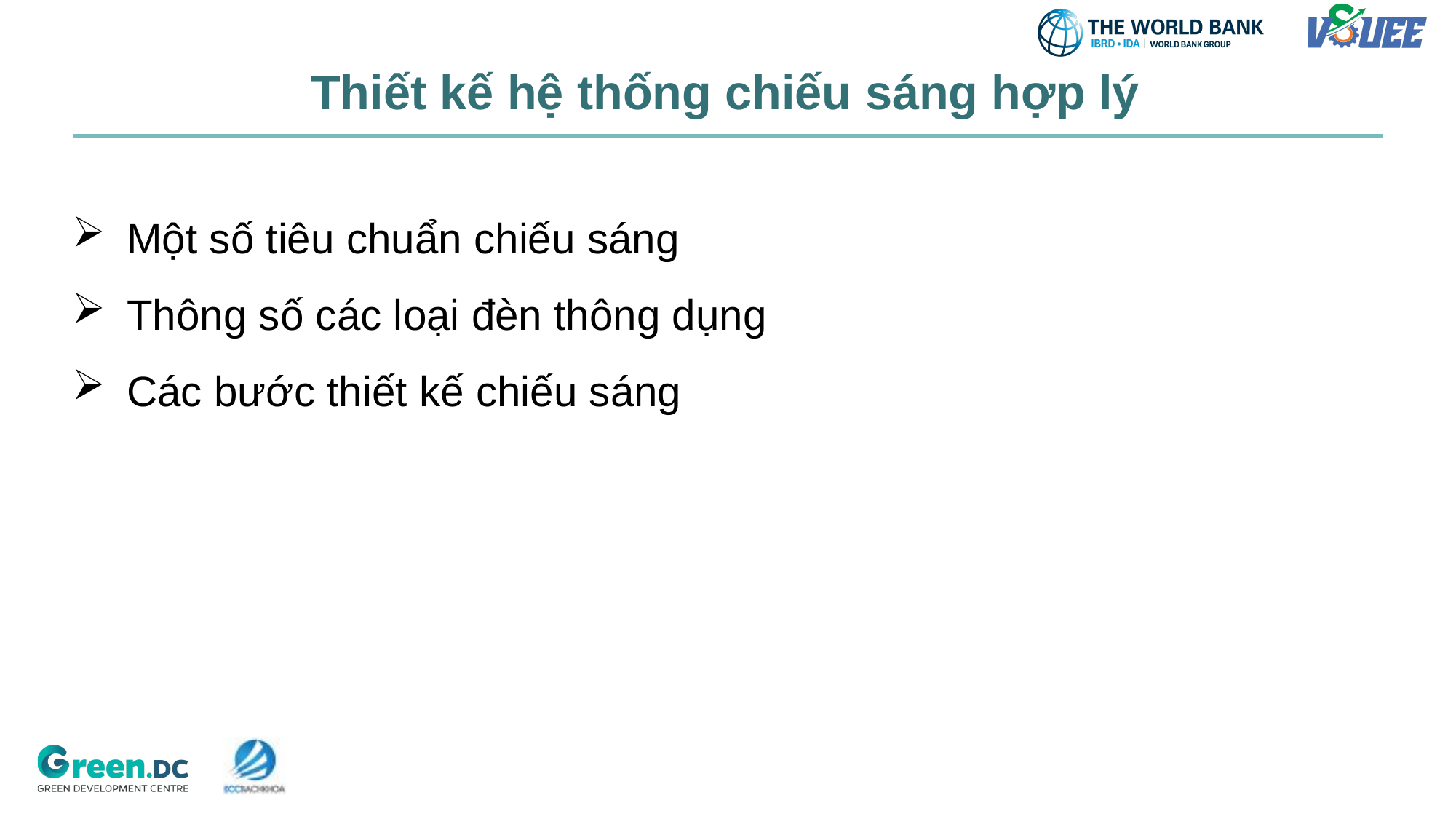

# Thiết kế hệ thống chiếu sáng hợp lý
Một số tiêu chuẩn chiếu sáng
Thông số các loại đèn thông dụng
Các bước thiết kế chiếu sáng